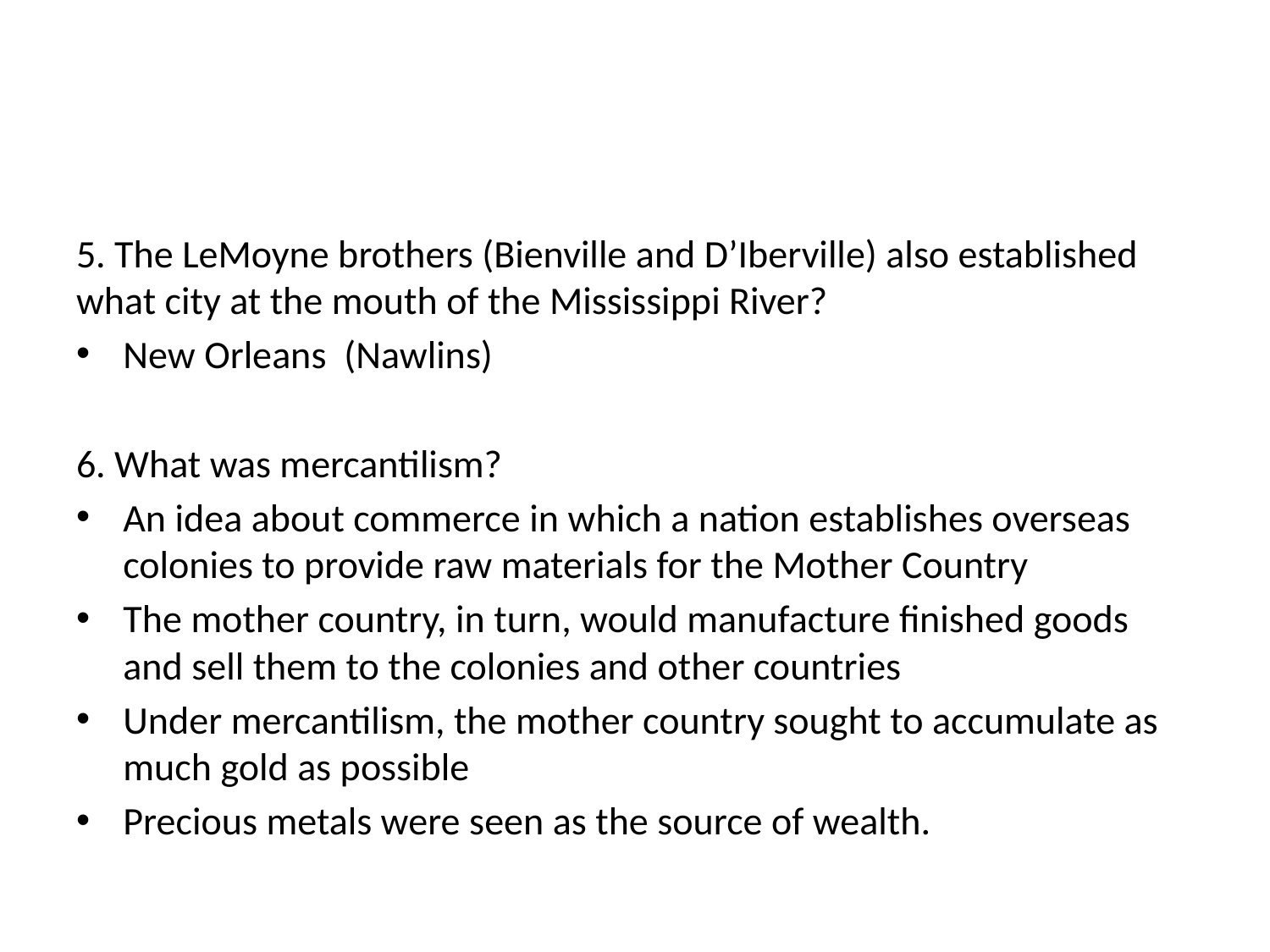

#
5. The LeMoyne brothers (Bienville and D’Iberville) also established what city at the mouth of the Mississippi River?
New Orleans  (Nawlins)

6. What was mercantilism?
An idea about commerce in which a nation establishes overseas colonies to provide raw materials for the Mother Country
The mother country, in turn, would manufacture finished goods and sell them to the colonies and other countries
Under mercantilism, the mother country sought to accumulate as much gold as possible
Precious metals were seen as the source of wealth.